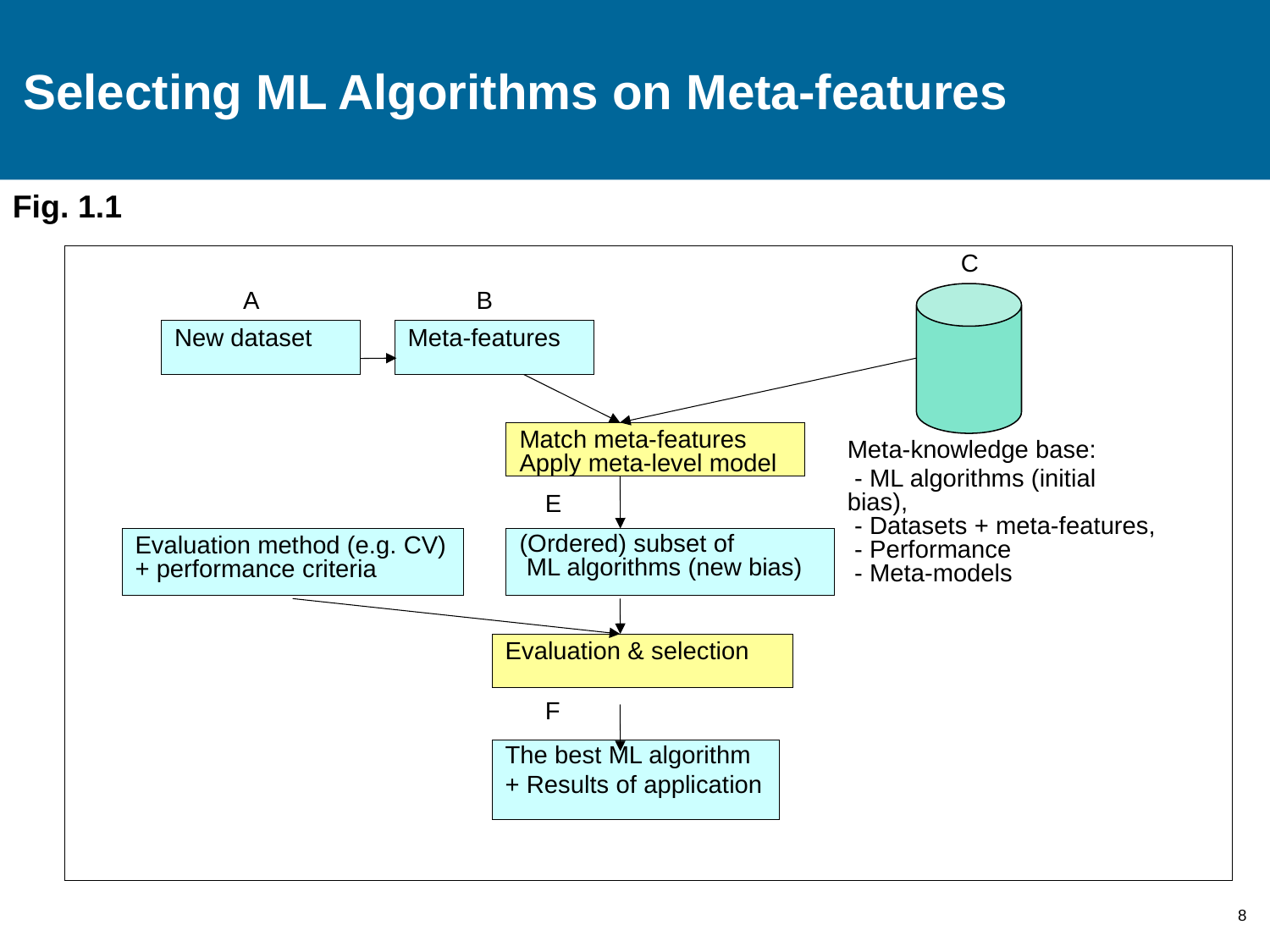

# Selecting ML Algorithms on Meta-features
Fig. 1.1

C
A
B

New dataset
Meta-features

Match meta-features Apply meta-level model
Meta-knowledge base:
 - ML algorithms (initial bias),
 - Datasets + meta-features,
 - Performance
 - Meta-models

E
Evaluation method (e.g. CV) + performance criteria
(Ordered) subset of
 ML algorithms (new bias)

Evaluation & selection
F

The best ML algorithm
+ Results of application
8